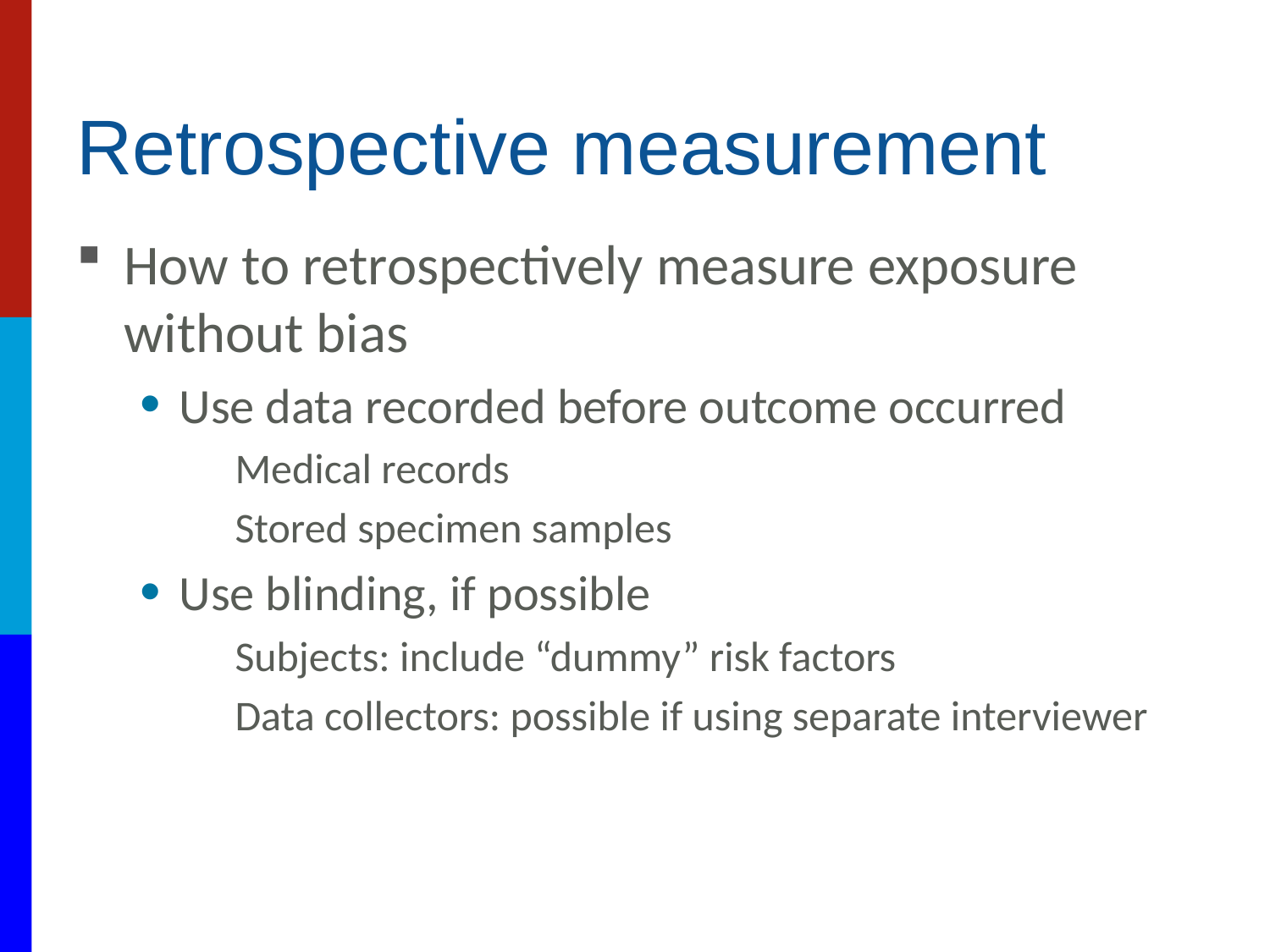

# Retrospective measurement
How to retrospectively measure exposure without bias
Use data recorded before outcome occurred
Medical records
Stored specimen samples
Use blinding, if possible
Subjects: include “dummy” risk factors
Data collectors: possible if using separate interviewer